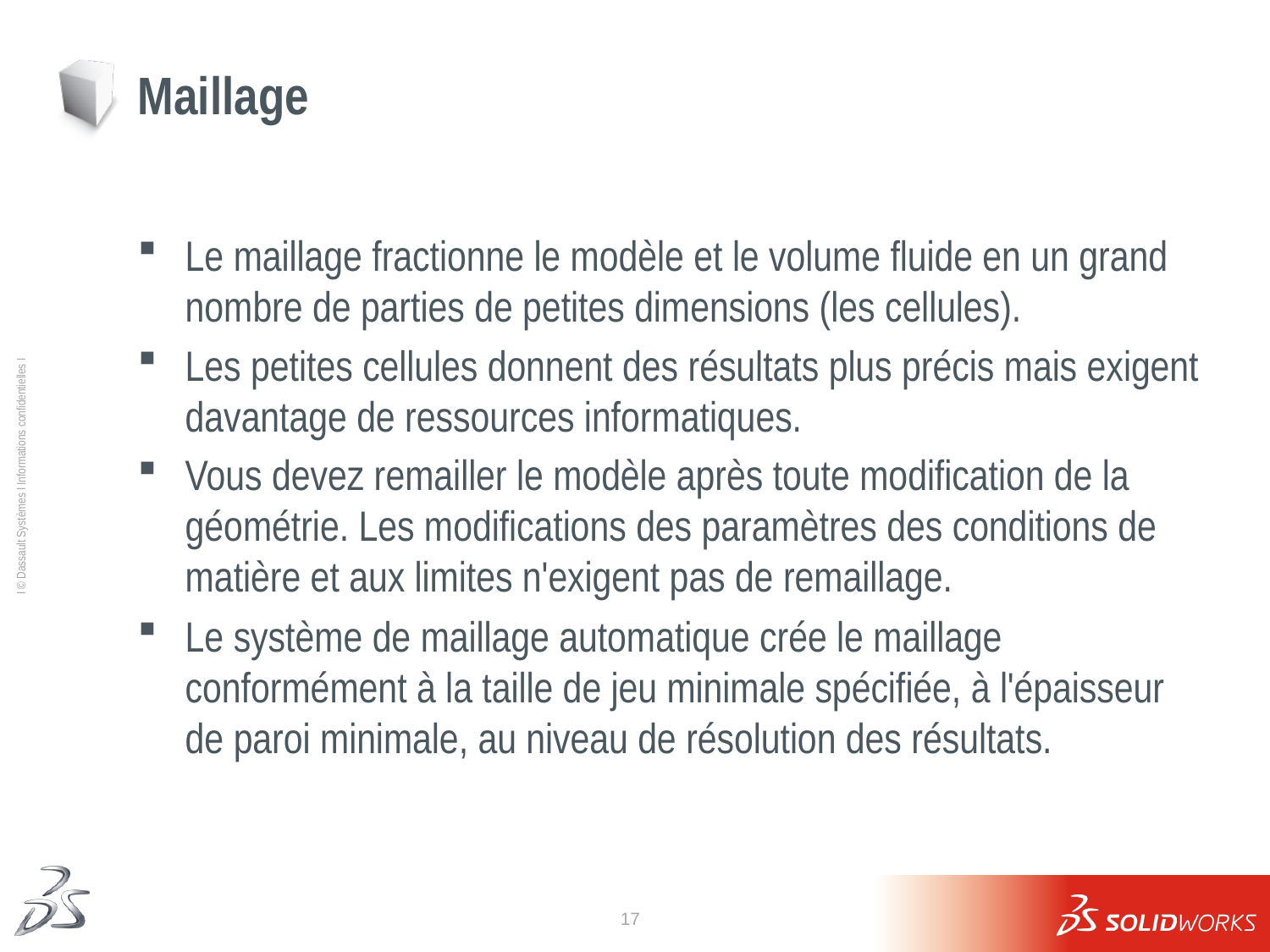

# Maillage
Le maillage fractionne le modèle et le volume fluide en un grand nombre de parties de petites dimensions (les cellules).
Les petites cellules donnent des résultats plus précis mais exigent davantage de ressources informatiques.
Vous devez remailler le modèle après toute modification de la géométrie. Les modifications des paramètres des conditions de matière et aux limites n'exigent pas de remaillage.
Le système de maillage automatique crée le maillage conformément à la taille de jeu minimale spécifiée, à l'épaisseur de paroi minimale, au niveau de résolution des résultats.